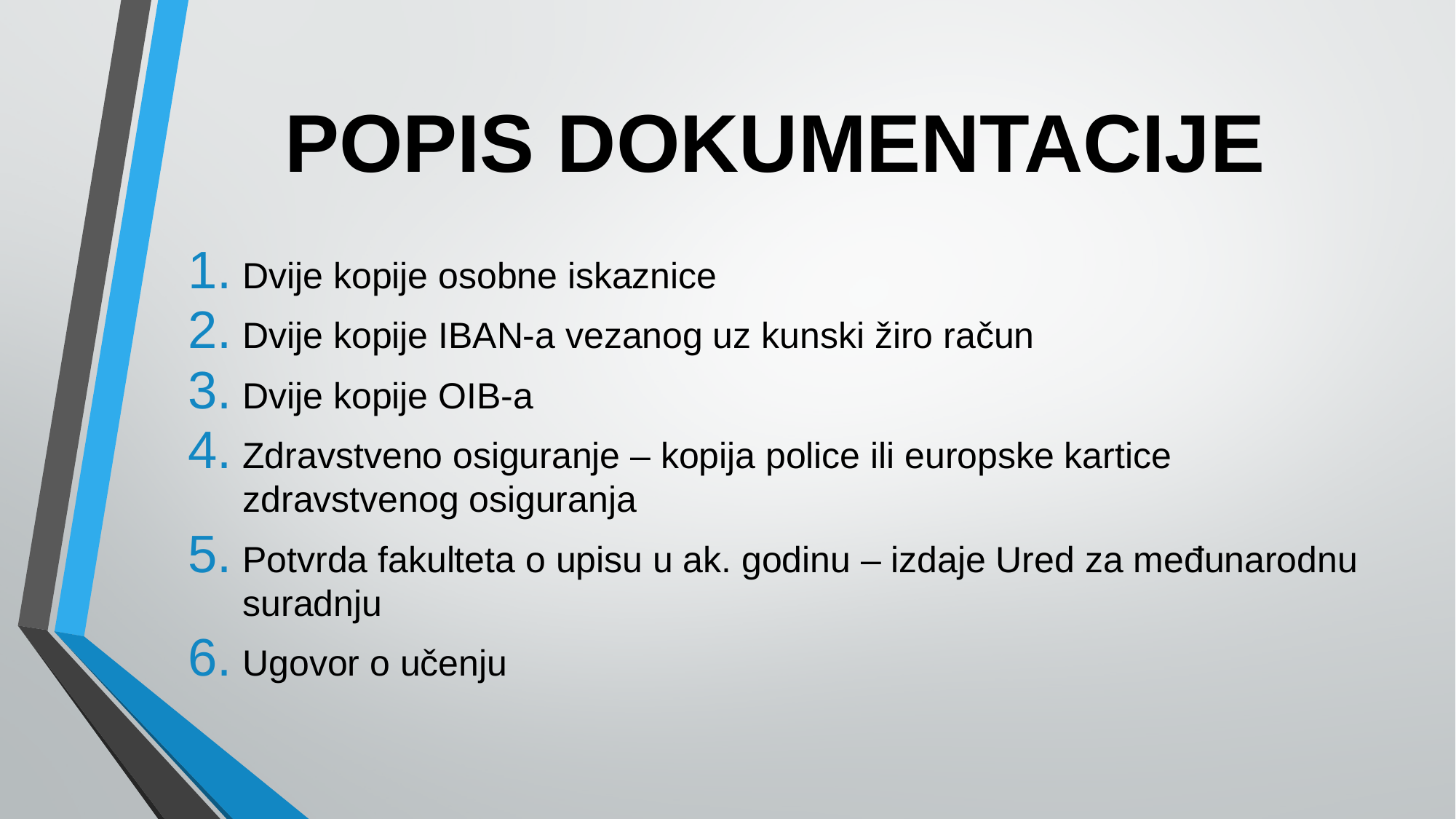

# POPIS DOKUMENTACIJE
Dvije kopije osobne iskaznice
Dvije kopije IBAN-a vezanog uz kunski žiro račun
Dvije kopije OIB-a
Zdravstveno osiguranje – kopija police ili europske kartice zdravstvenog osiguranja
Potvrda fakulteta o upisu u ak. godinu – izdaje Ured za međunarodnu suradnju
Ugovor o učenju